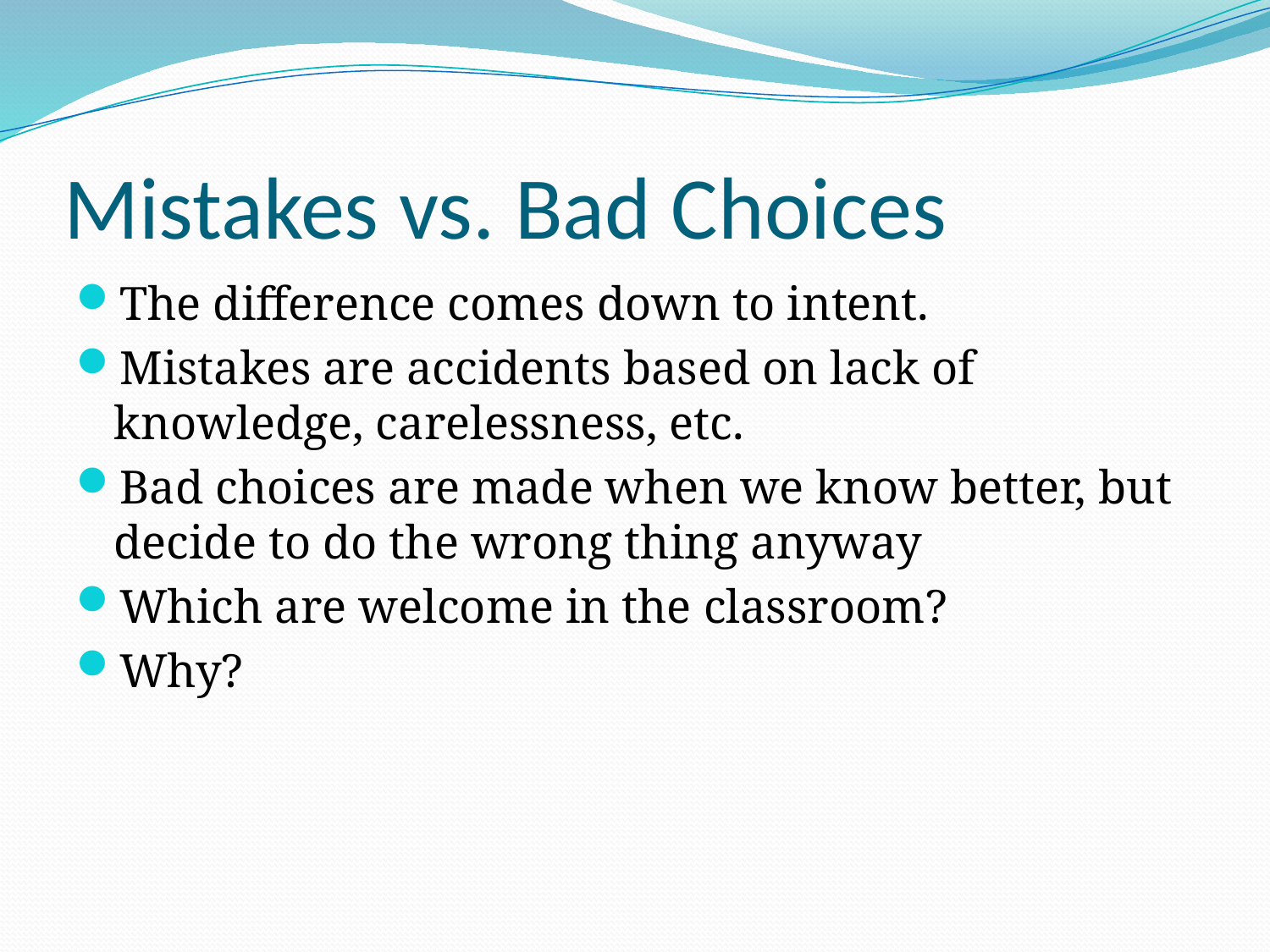

# Mistakes vs. Bad Choices
The difference comes down to intent.
Mistakes are accidents based on lack of knowledge, carelessness, etc.
Bad choices are made when we know better, but decide to do the wrong thing anyway
Which are welcome in the classroom?
Why?